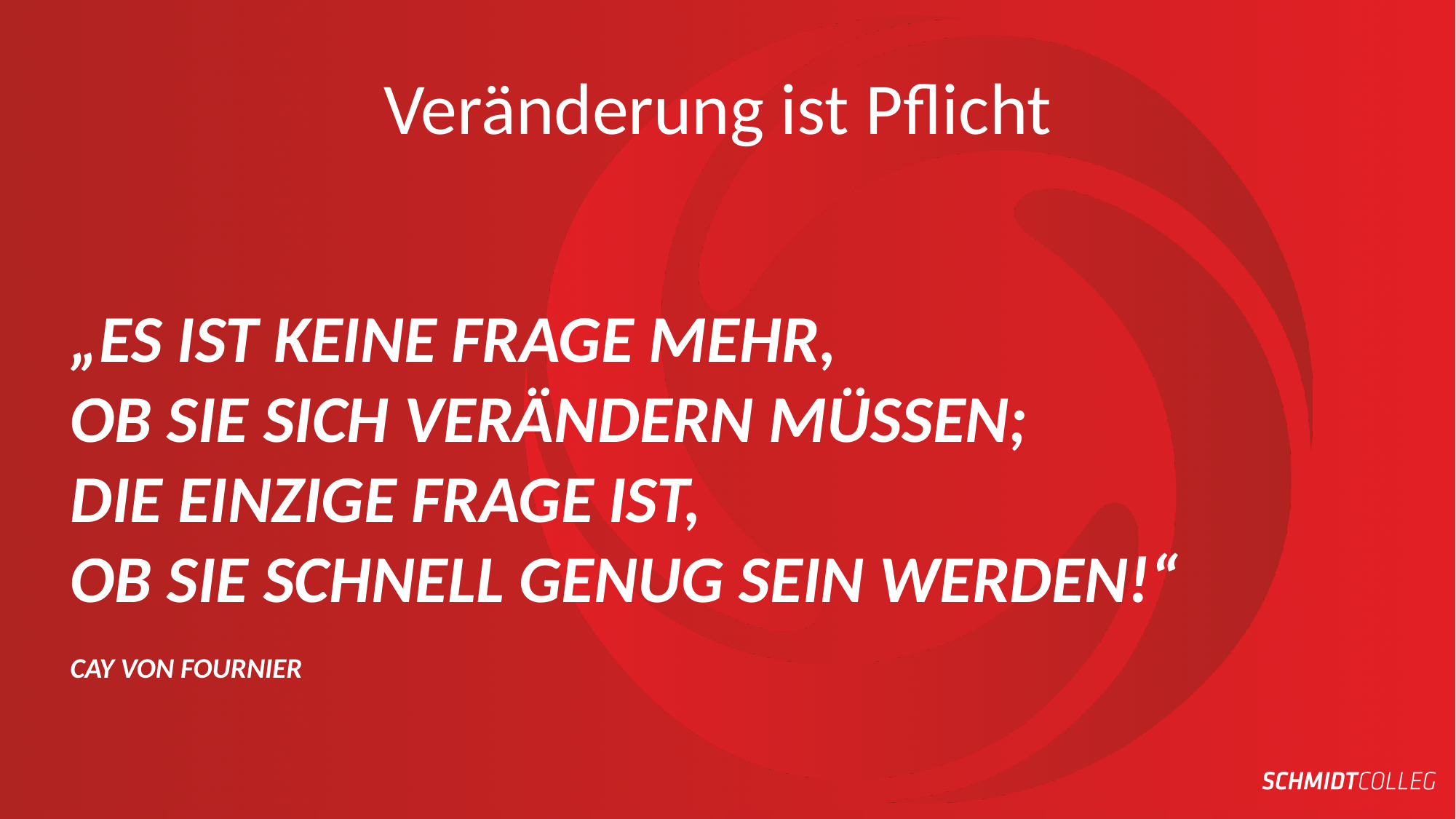

Veränderung ist Pflicht
„ES IST KEINE FRAGE MEHR,
OB SIE SICH VERÄNDERN MÜSSEN;
DIE EINZIGE FRAGE IST,
OB SIE SCHNELL GENUG SEIN WERDEN!“

CAY VON FOURNIER